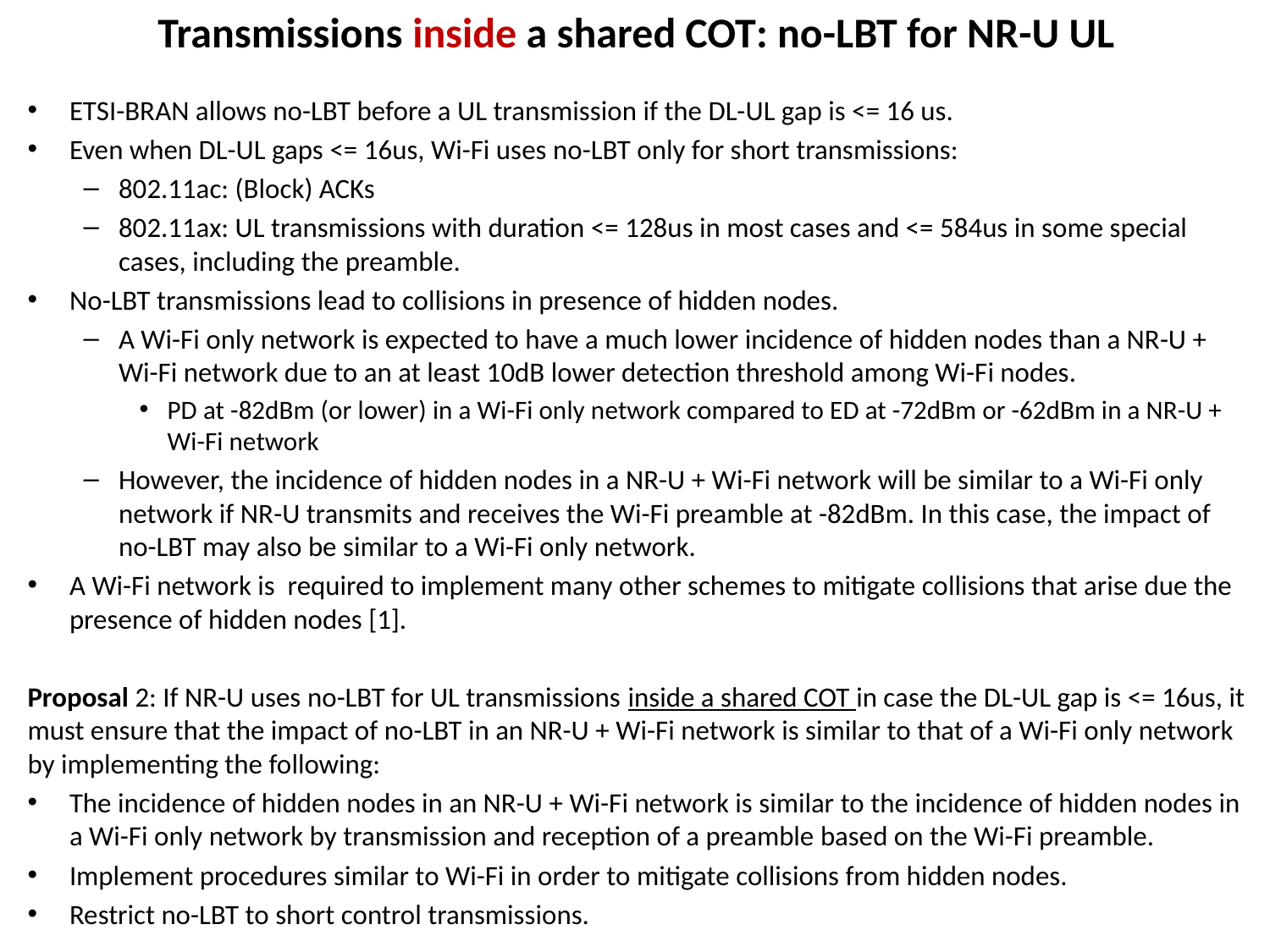

# Transmissions inside a shared COT: no-LBT for NR-U UL
ETSI-BRAN allows no-LBT before a UL transmission if the DL-UL gap is <= 16 us.
Even when DL-UL gaps <= 16us, Wi-Fi uses no-LBT only for short transmissions:
802.11ac: (Block) ACKs
802.11ax: UL transmissions with duration <= 128us in most cases and <= 584us in some special cases, including the preamble.
No-LBT transmissions lead to collisions in presence of hidden nodes.
A Wi-Fi only network is expected to have a much lower incidence of hidden nodes than a NR-U + Wi-Fi network due to an at least 10dB lower detection threshold among Wi-Fi nodes.
PD at -82dBm (or lower) in a Wi-Fi only network compared to ED at -72dBm or -62dBm in a NR-U + Wi-Fi network
However, the incidence of hidden nodes in a NR-U + Wi-Fi network will be similar to a Wi-Fi only network if NR-U transmits and receives the Wi-Fi preamble at -82dBm. In this case, the impact of no-LBT may also be similar to a Wi-Fi only network.
A Wi-Fi network is  required to implement many other schemes to mitigate collisions that arise due the presence of hidden nodes [1].

Proposal 2: If NR-U uses no-LBT for UL transmissions inside a shared COT in case the DL-UL gap is <= 16us, it must ensure that the impact of no-LBT in an NR-U + Wi-Fi network is similar to that of a Wi-Fi only network by implementing the following:
The incidence of hidden nodes in an NR-U + Wi-Fi network is similar to the incidence of hidden nodes in a Wi-Fi only network by transmission and reception of a preamble based on the Wi-Fi preamble.
Implement procedures similar to Wi-Fi in order to mitigate collisions from hidden nodes.
Restrict no-LBT to short control transmissions.